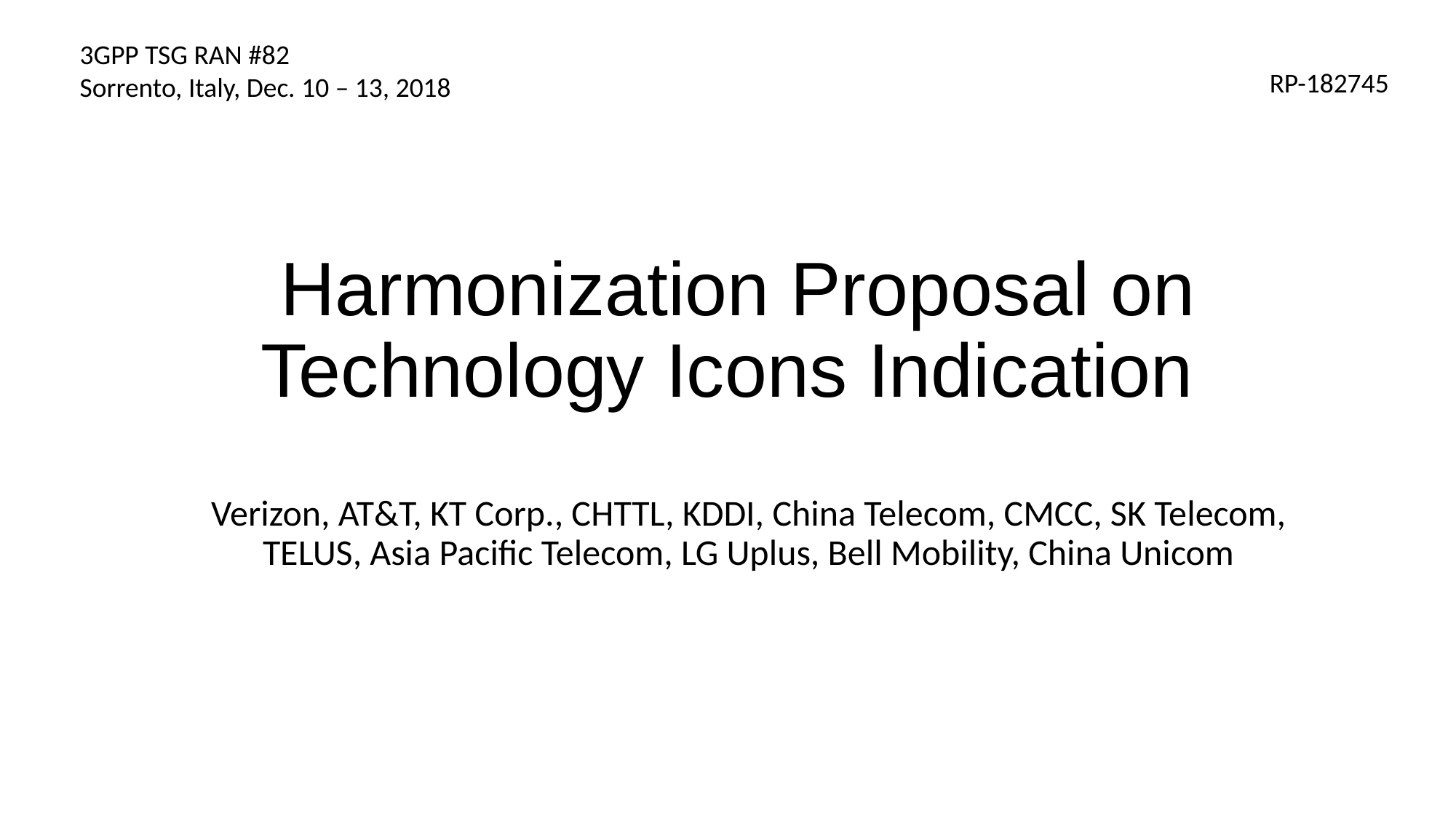

3GPP TSG RAN #82
Sorrento, Italy, Dec. 10 – 13, 2018
RP-182745
# Harmonization Proposal on Technology Icons Indication

Verizon, AT&T, KT Corp., CHTTL, KDDI, China Telecom, CMCC, SK Telecom, TELUS, Asia Pacific Telecom, LG Uplus, Bell Mobility, China Unicom